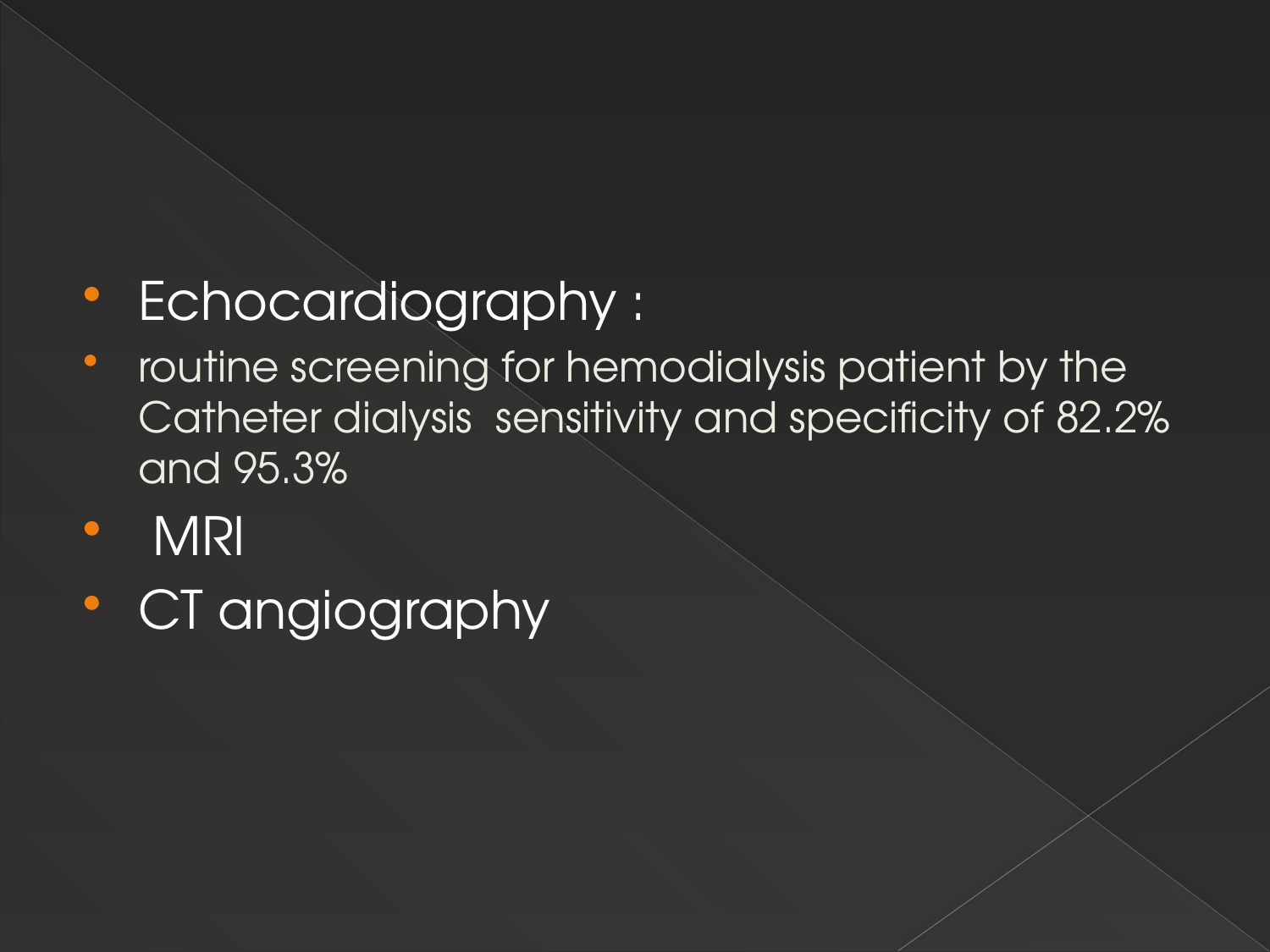

#
Echocardiography :
routine screening for hemodialysis patient by the Catheter dialysis  sensitivity and specificity of 82.2% and 95.3%
 MRI
CT angiography